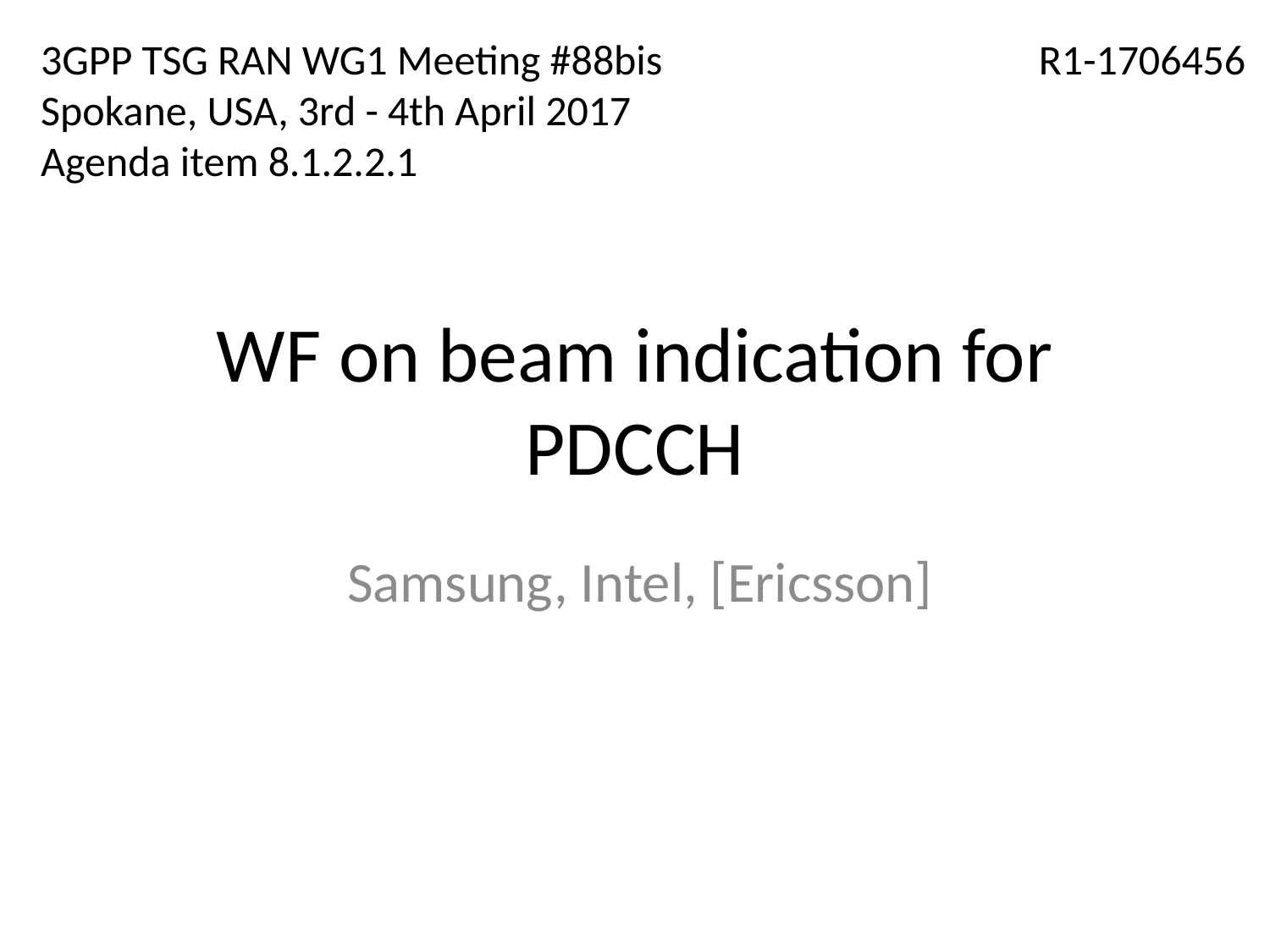

3GPP TSG RAN WG1 Meeting #88bis
Spokane, USA, 3rd - 4th April 2017
Agenda item 8.1.2.2.1
R1-1706456
# WF on beam indication for PDCCH
Samsung, Intel, [Ericsson]